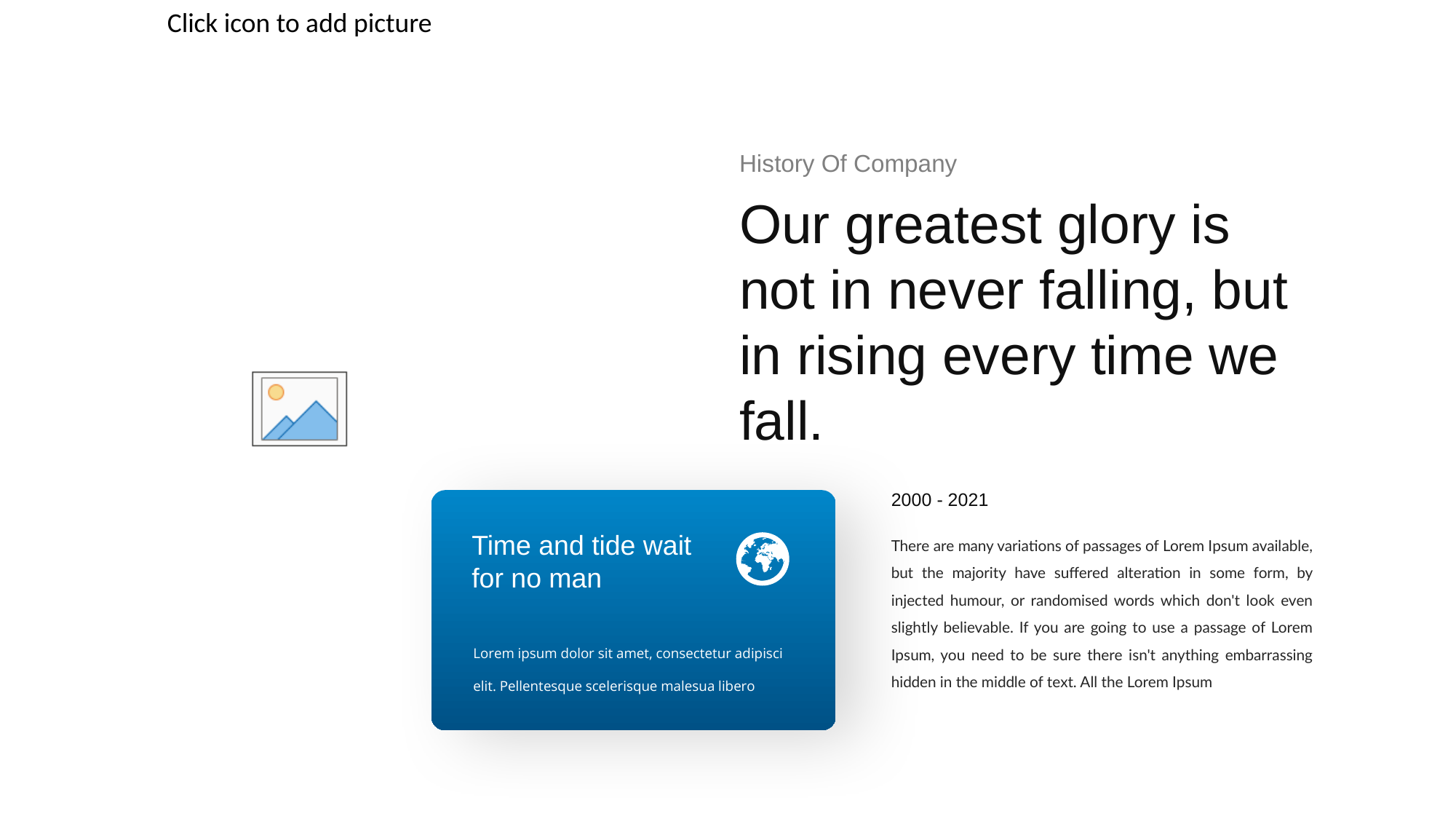

History Of Company
Our greatest glory is not in never falling, but in rising every time we fall.
2000 - 2021

There are many variations of passages of Lorem Ipsum available, but the majority have suffered alteration in some form, by injected humour, or randomised words which don't look even slightly believable. If you are going to use a passage of Lorem Ipsum, you need to be sure there isn't anything embarrassing hidden in the middle of text. All the Lorem Ipsum
Time and tide wait for no man

Lorem ipsum dolor sit amet, consectetur adipisci elit. Pellentesque scelerisque malesua libero